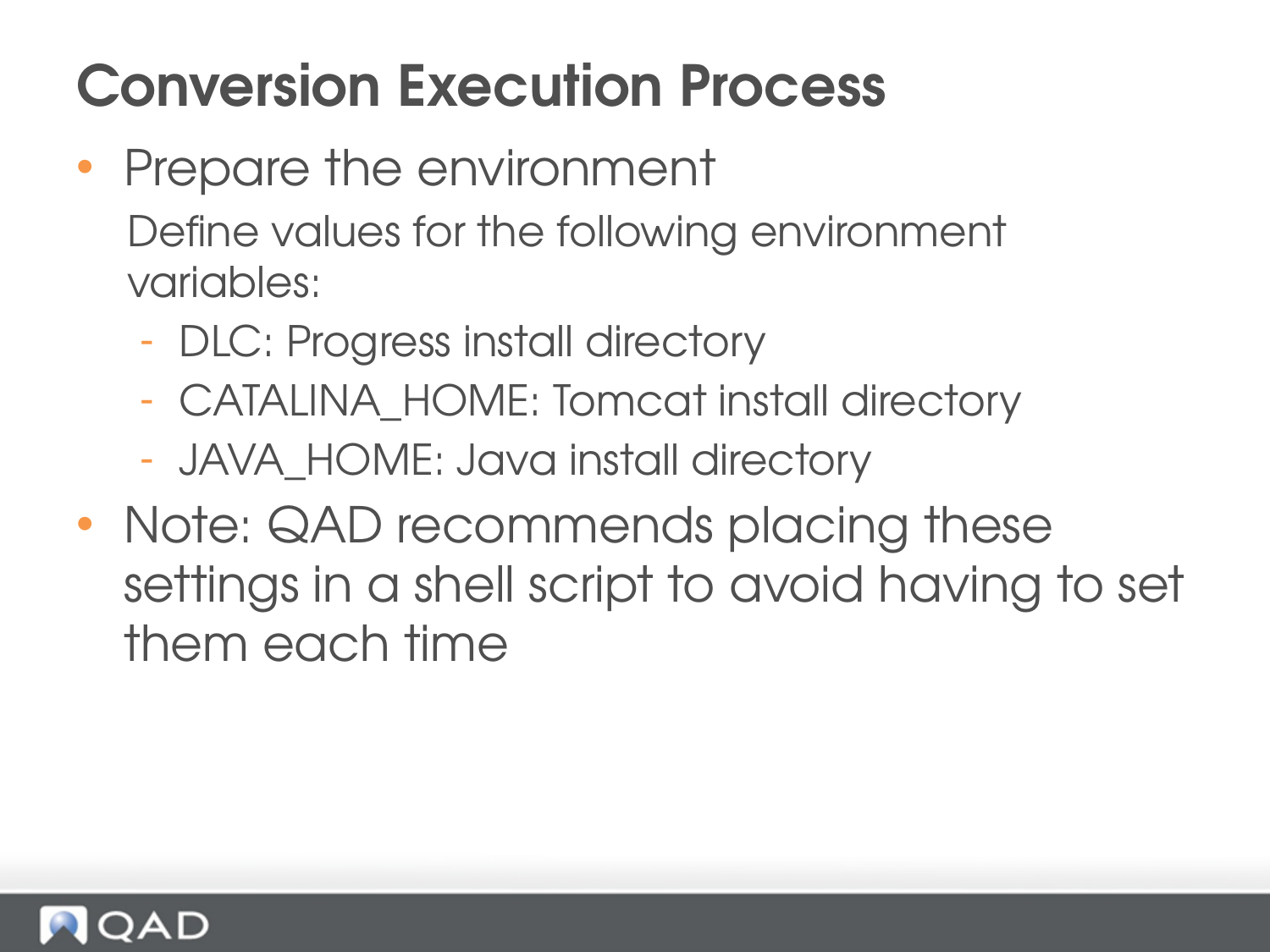

# Conversion Execution Process
Prepare the environment
Define values for the following environment variables:
DLC: Progress install directory
CATALINA_HOME: Tomcat install directory
JAVA_HOME: Java install directory
Note: QAD recommends placing these settings in a shell script to avoid having to set them each time